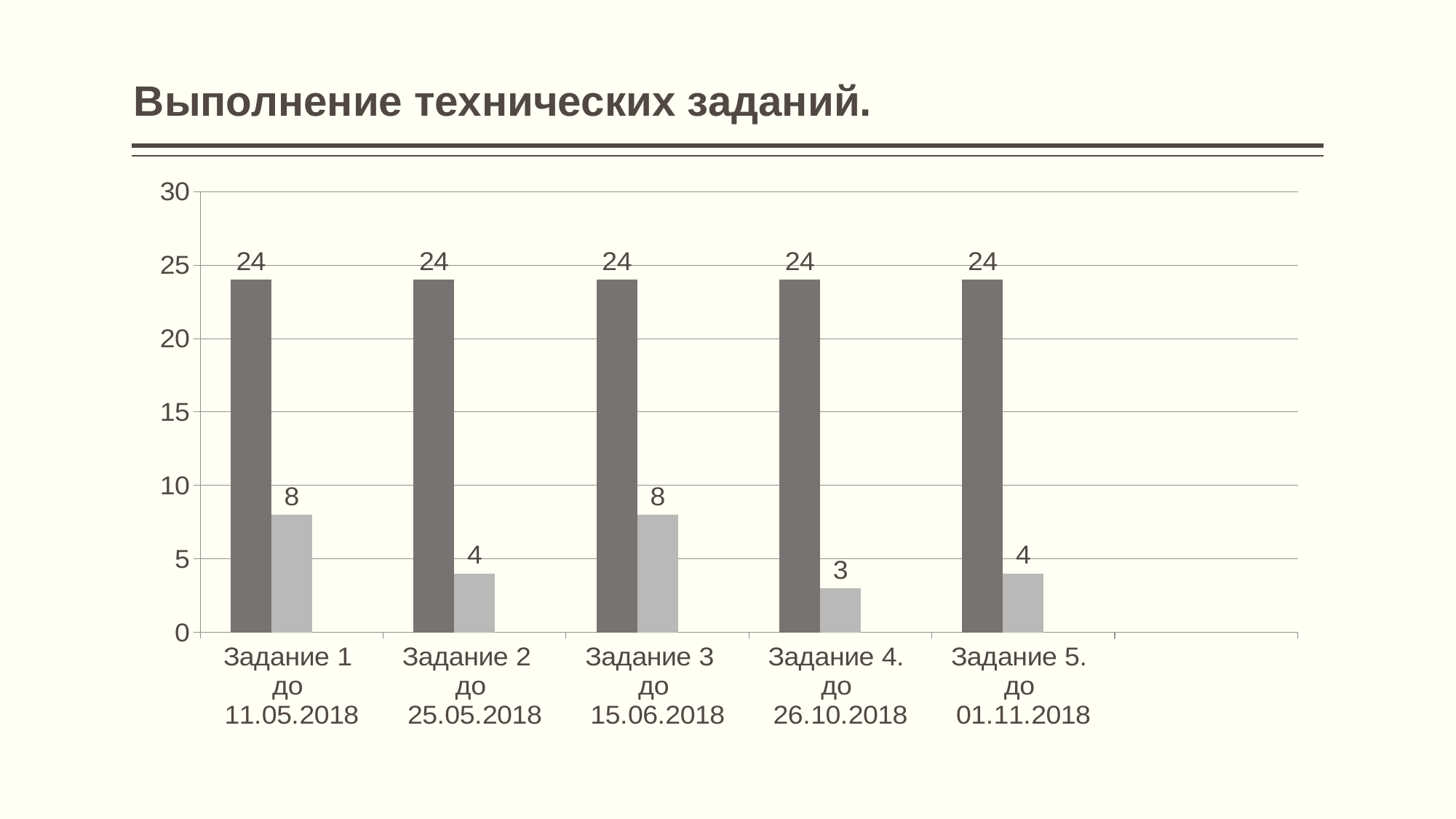

# Выполнение технических заданий.

### Chart

| Category | #REF! | #REF! | #REF! |
|---|---|---|---|
| Задание 1  до  11.05.2018 | 24.0 | 8.0 | None |
| Задание 2   до  25.05.2018 | 24.0 | 4.0 | None |
| Задание 3   до  15.06.2018 | 24.0 | 8.0 | None |
| Задание 4.  до  26.10.2018 | 24.0 | 3.0 | None |
| Задание 5.  до  01.11.2018 | 24.0 | 4.0 | None |